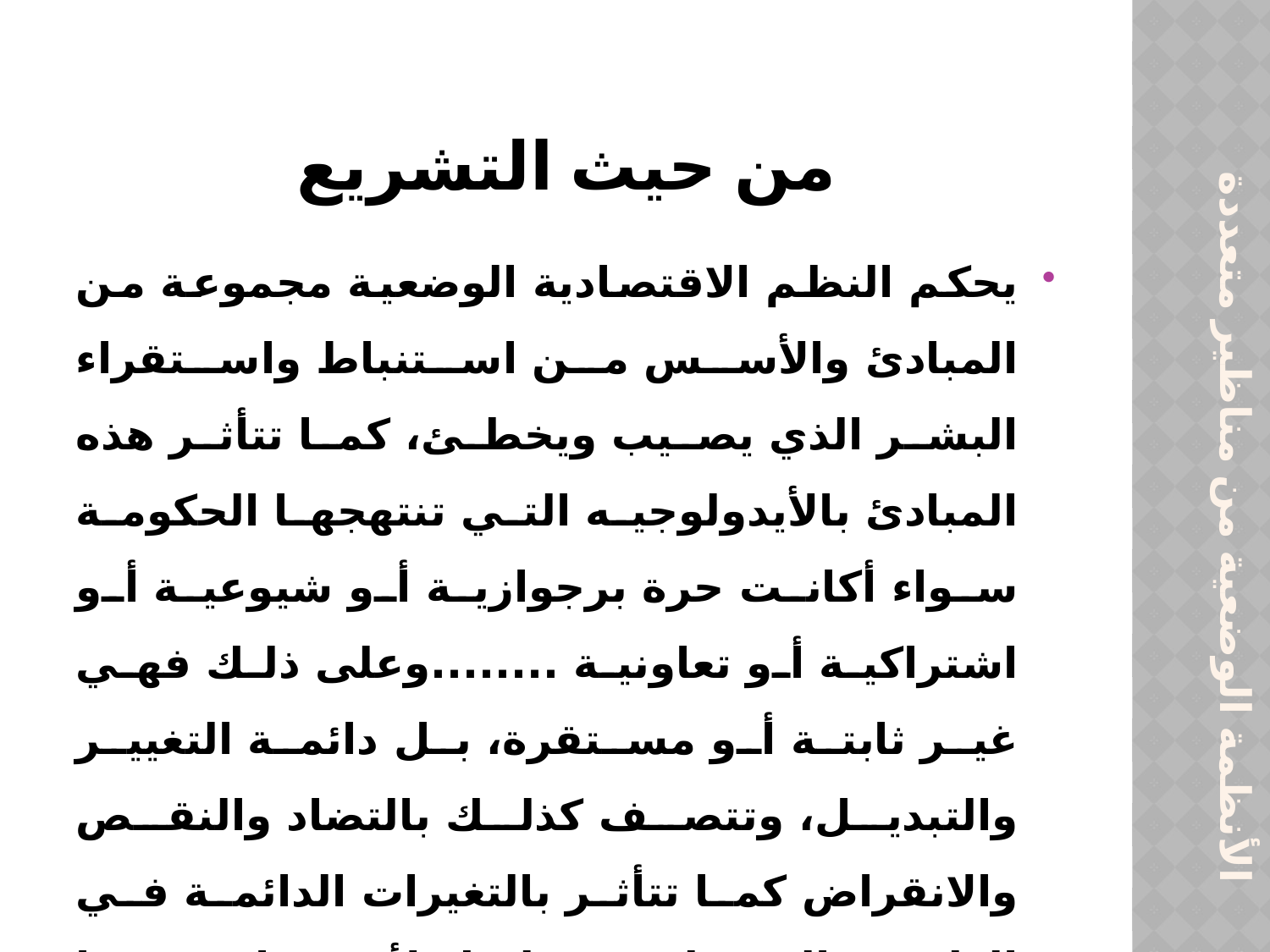

# من حيث التشريع
يحكم النظم الاقتصادية الوضعية مجموعة من المبادئ والأسس من استنباط واستقراء البشر الذي يصيب ويخطئ، كما تتأثر هذه المبادئ بالأيدولوجيه التي تنتهجها الحكومة سواء أكانت حرة برجوازية أو شيوعية أو اشتراكية أو تعاونية ........وعلى ذلك فهي غير ثابتة أو مستقرة، بل دائمة التغيير والتبديل، وتتصف كذلك بالتضاد والنقص والانقراض كما تتأثر بالتغيرات الدائمة في الظروف المحيطة، وذلك لأن واضعوها ينقصهم المعرفة الكاملة باحتياجات البشرية، كما لا يعلمون الغيب .

الأنظمة الوضعية من مناظير متعددة